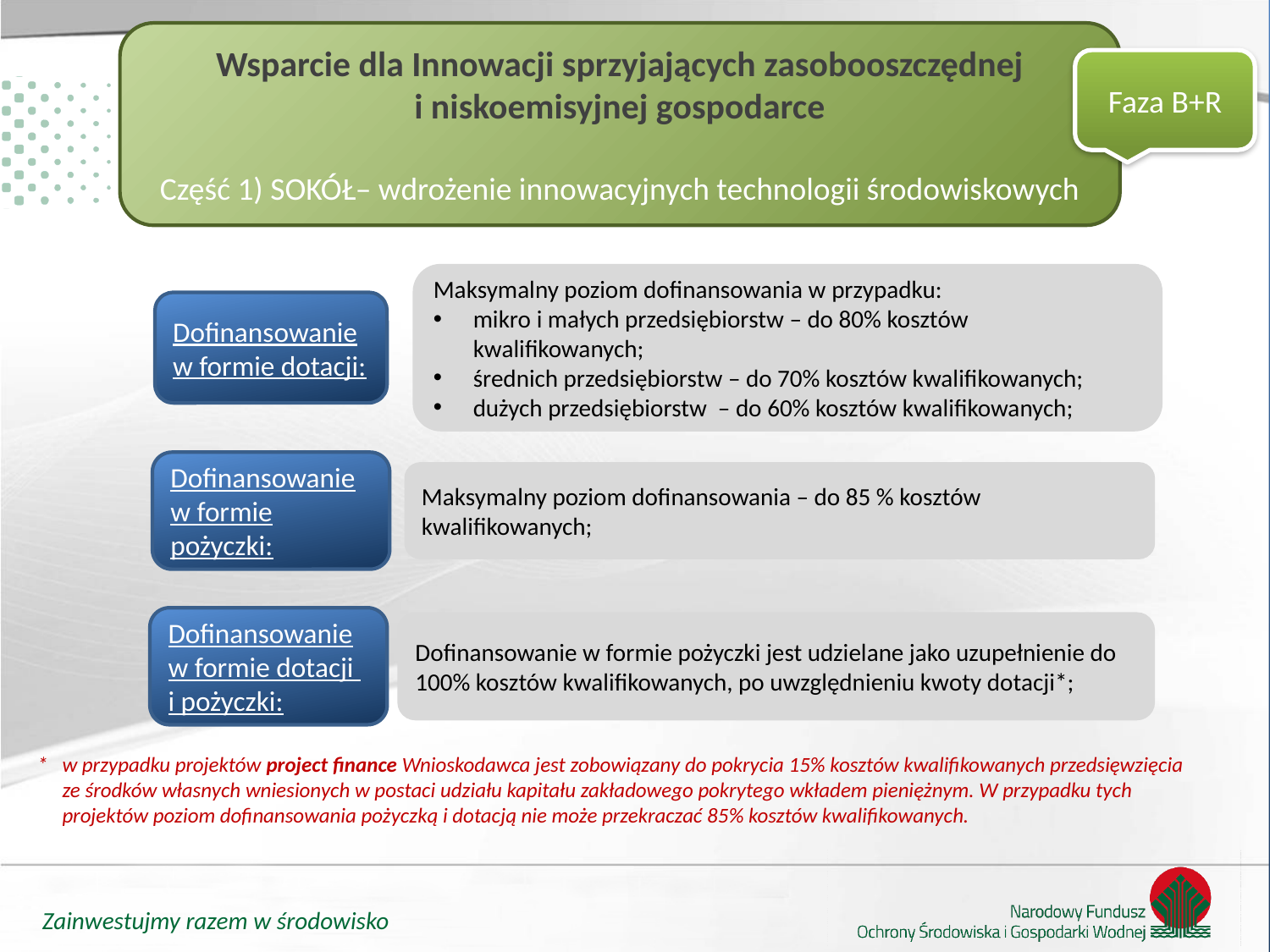

Wsparcie dla Innowacji sprzyjających zasobooszczędnej i niskoemisyjnej gospodarce

Część 1) SOKÓŁ– wdrożenie innowacyjnych technologii środowiskowych

Faza B+R
Maksymalny poziom dofinansowania w przypadku:
mikro i małych przedsiębiorstw – do 80% kosztów kwalifikowanych;
średnich przedsiębiorstw – do 70% kosztów kwalifikowanych;
dużych przedsiębiorstw  – do 60% kosztów kwalifikowanych;
Dofinansowanie w formie dotacji:
Dofinansowanie w formie pożyczki:
Maksymalny poziom dofinansowania – do 85 % kosztów kwalifikowanych;
Dofinansowanie w formie dotacji
i pożyczki:

Dofinansowanie w formie pożyczki jest udzielane jako uzupełnienie do 100% kosztów kwalifikowanych, po uwzględnieniu kwoty dotacji*;

* 	w przypadku projektów project finance Wnioskodawca jest zobowiązany do pokrycia 15% kosztów kwalifikowanych przedsięwzięcia ze środków własnych wniesionych w postaci udziału kapitału zakładowego pokrytego wkładem pieniężnym. W przypadku tych projektów poziom dofinansowania pożyczką i dotacją nie może przekraczać 85% kosztów kwalifikowanych.